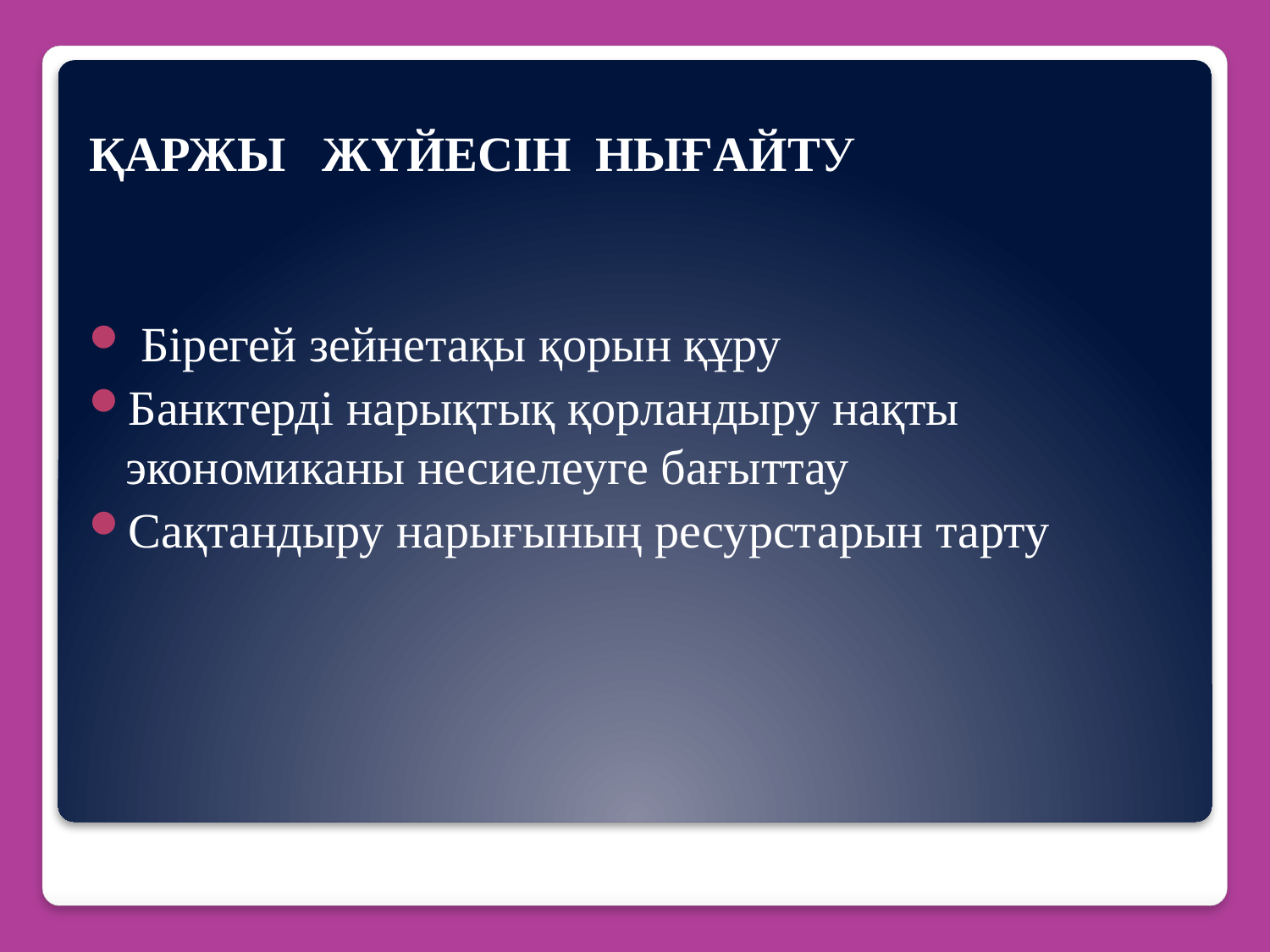

ҚАРЖЫ   ЖҮЙЕСІН  НЫҒАЙТУ

 Бірегей зейнетақы қорын құру
Банктерді нарықтық қорландыру нақты экономиканы несиелеуге бағыттау
Сақтандыру нарығының ресурстарын тарту